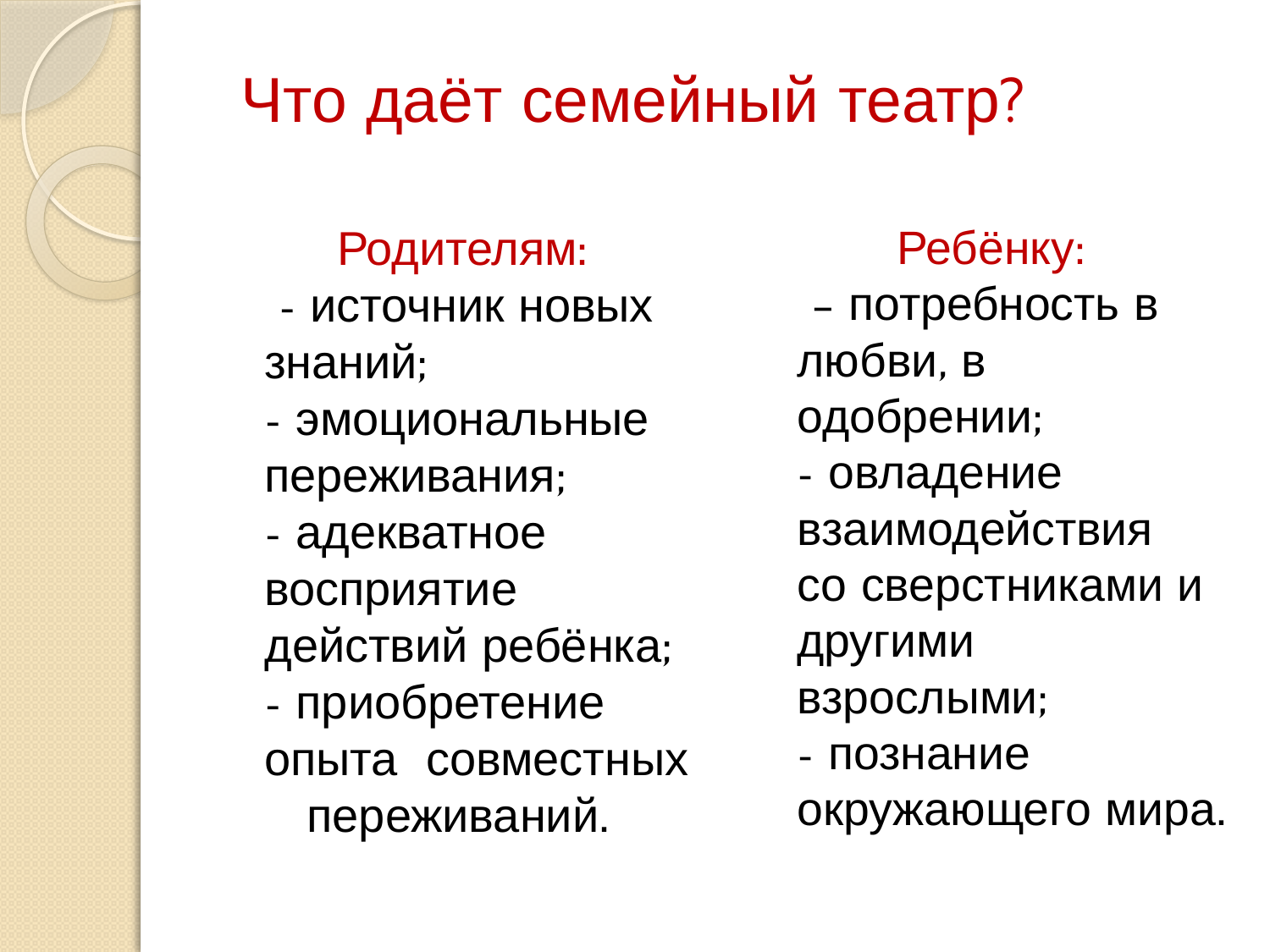

# Что даёт семейный театр?
        Родителям:
 - источник новых знаний;
- эмоциональные  переживания;
- адекватное  восприятие действий ребёнка;
- приобретение опыта  совместных    переживаний.
          Ребёнку:
 – потребность в любви, в одобрении;
- овладение  взаимодействия  со сверстниками и другими взрослыми;
- познание  окружающего мира.